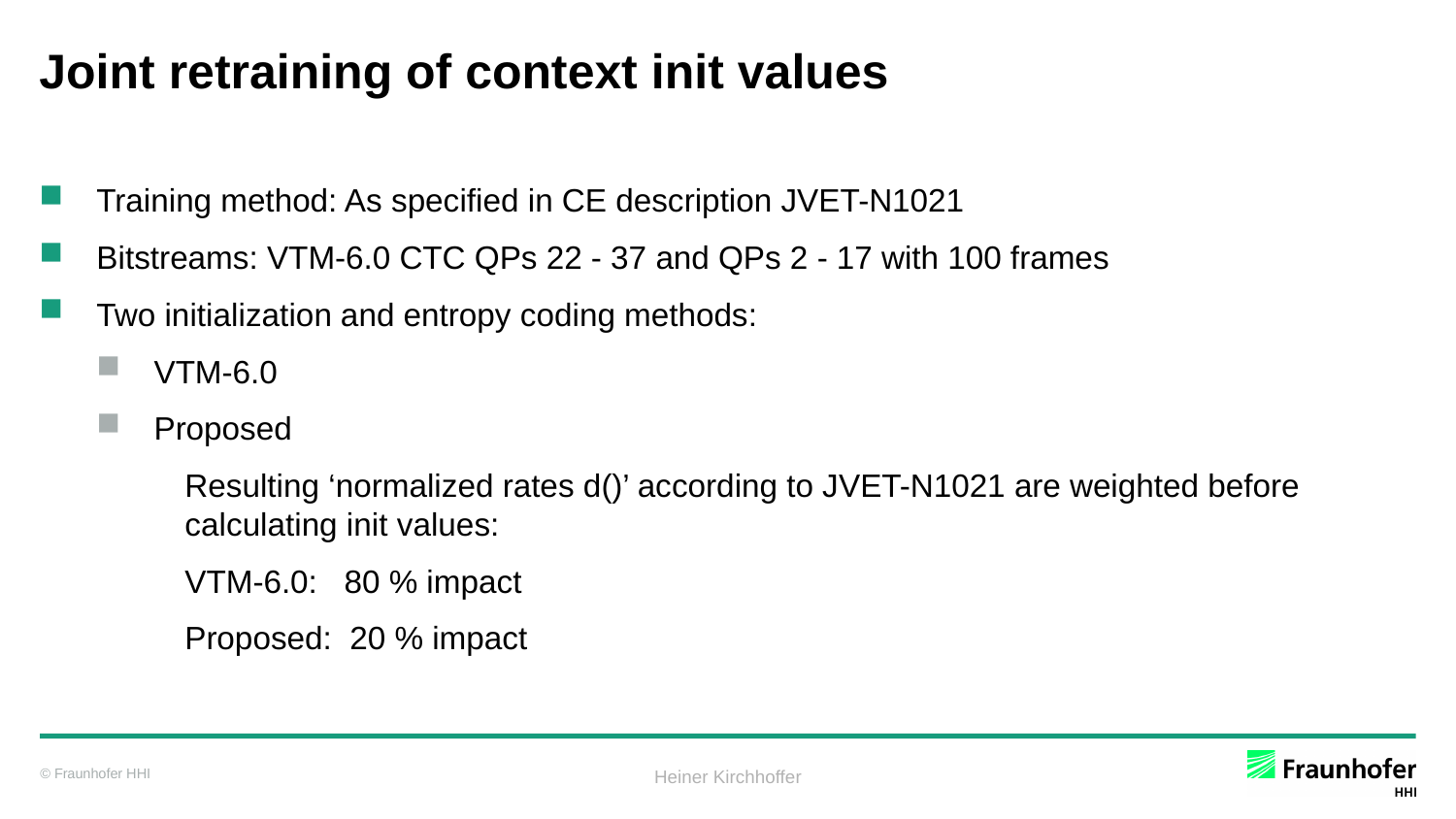

# Joint retraining of context init values
Training method: As specified in CE description JVET-N1021
Bitstreams: VTM-6.0 CTC QPs 22 - 37 and QPs 2 - 17 with 100 frames
Two initialization and entropy coding methods:
VTM-6.0
Proposed
	Resulting ‘normalized rates d()’ according to JVET-N1021 are weighted before
	calculating init values:
	VTM-6.0:   80 % impact
	Proposed:  20 % impact

Heiner Kirchhoffer